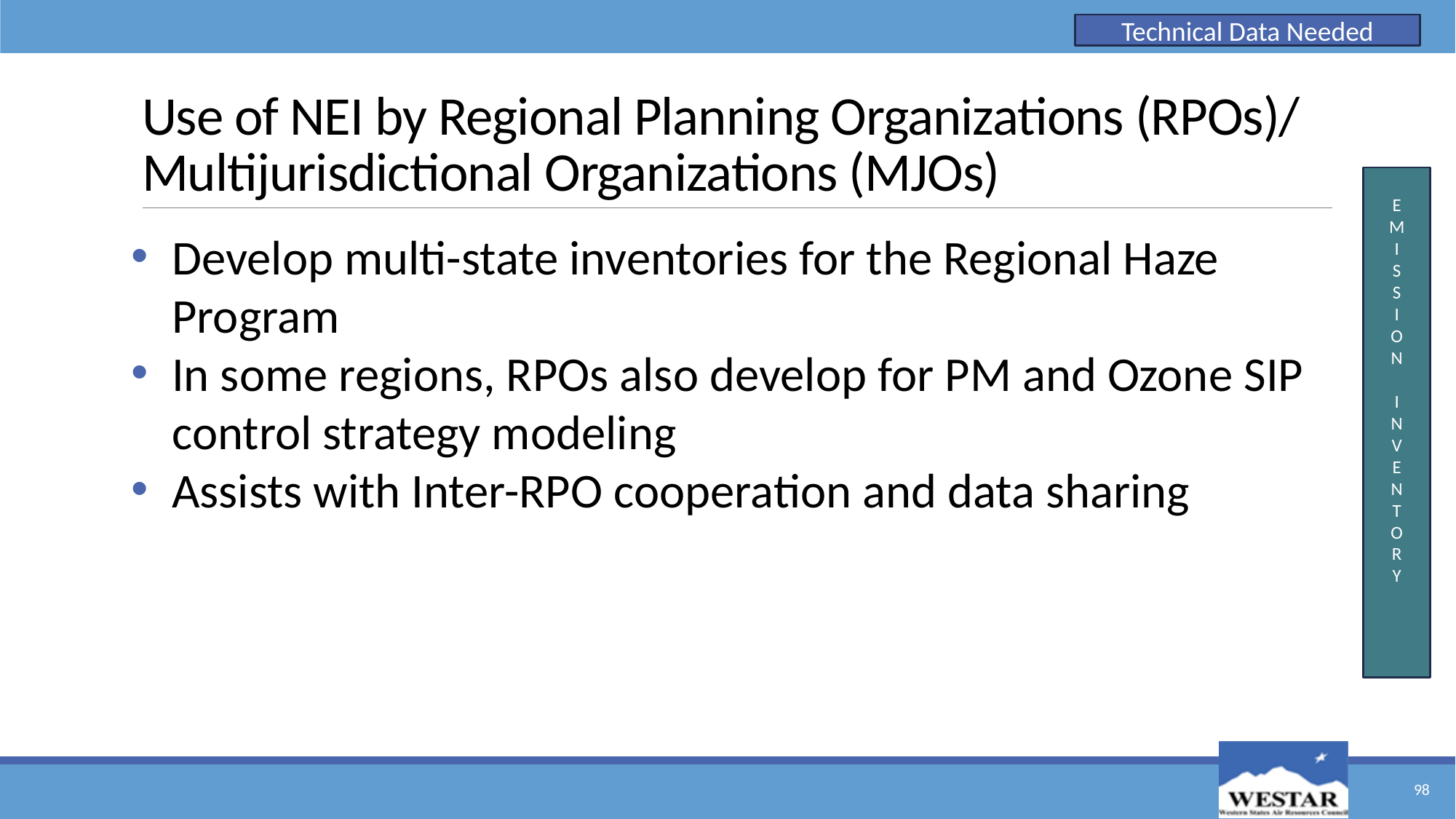

Technical Data Needed
# Use of NEI by Regional Planning Organizations (RPOs)/ Multijurisdictional Organizations (MJOs)
E
M
I
S
S
I
O
N

I
N
V
E
N
T
O
R
Y

Develop multi-state inventories for the Regional Haze Program
In some regions, RPOs also develop for PM and Ozone SIP control strategy modeling
Assists with Inter-RPO cooperation and data sharing

98